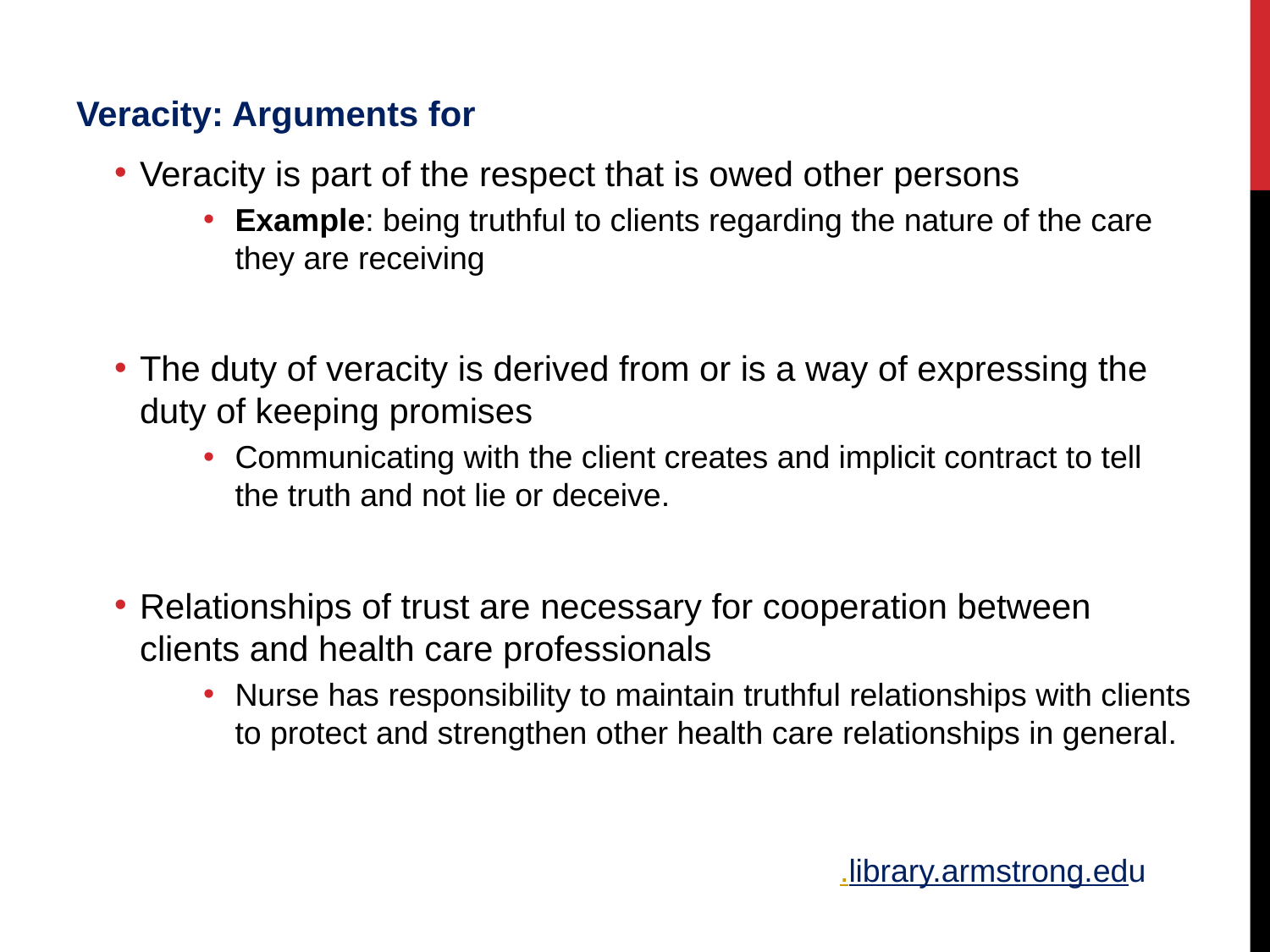

Veracity: Arguments for
Veracity is part of the respect that is owed other persons
Example: being truthful to clients regarding the nature of the care they are receiving

The duty of veracity is derived from or is a way of expressing the duty of keeping promises
Communicating with the client creates and implicit contract to tell the truth and not lie or deceive.

Relationships of trust are necessary for cooperation between clients and health care professionals
Nurse has responsibility to maintain truthful relationships with clients to protect and strengthen other health care relationships in general.
.library.armstrong.edu